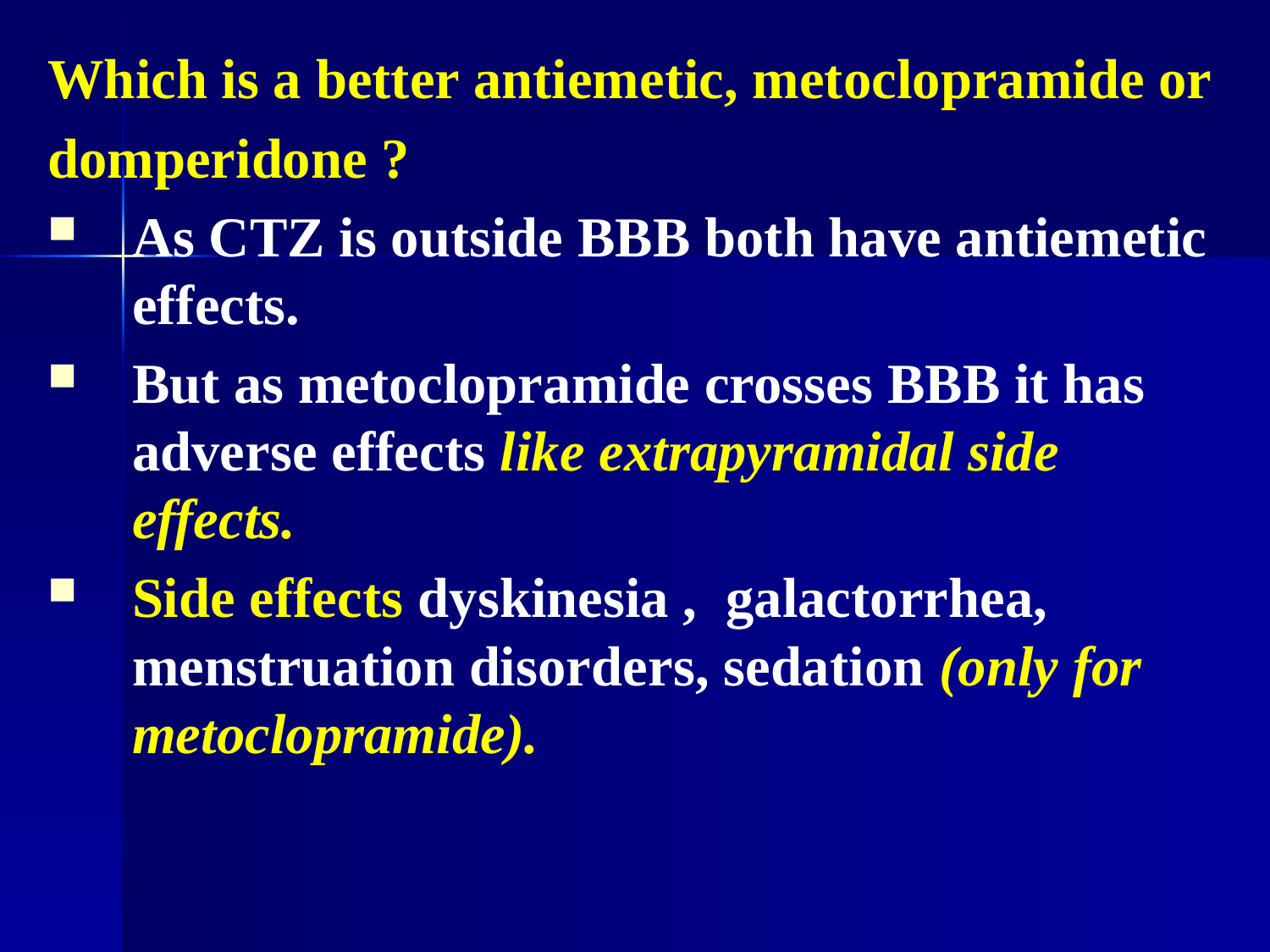

Which is a better antiemetic, metoclopramide or
domperidone ?
As CTZ is outside BBB both have antiemetic effects.
But as metoclopramide crosses BBB it has adverse effects like extrapyramidal side effects.
Side effects dyskinesia ,  galactorrhea, menstruation disorders, sedation (only for metoclopramide).